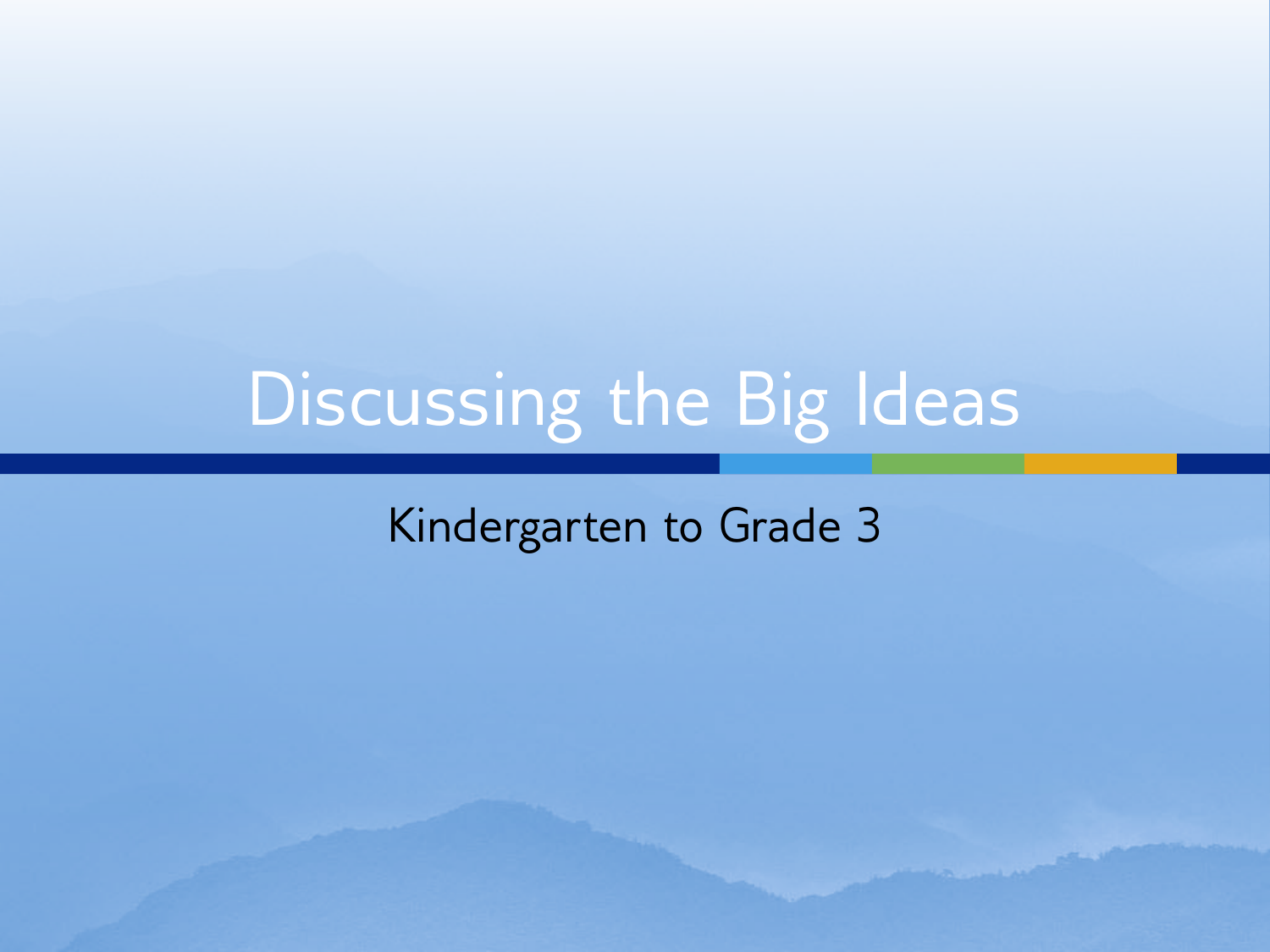

# Discussing the Big Ideas
Kindergarten to Grade 3